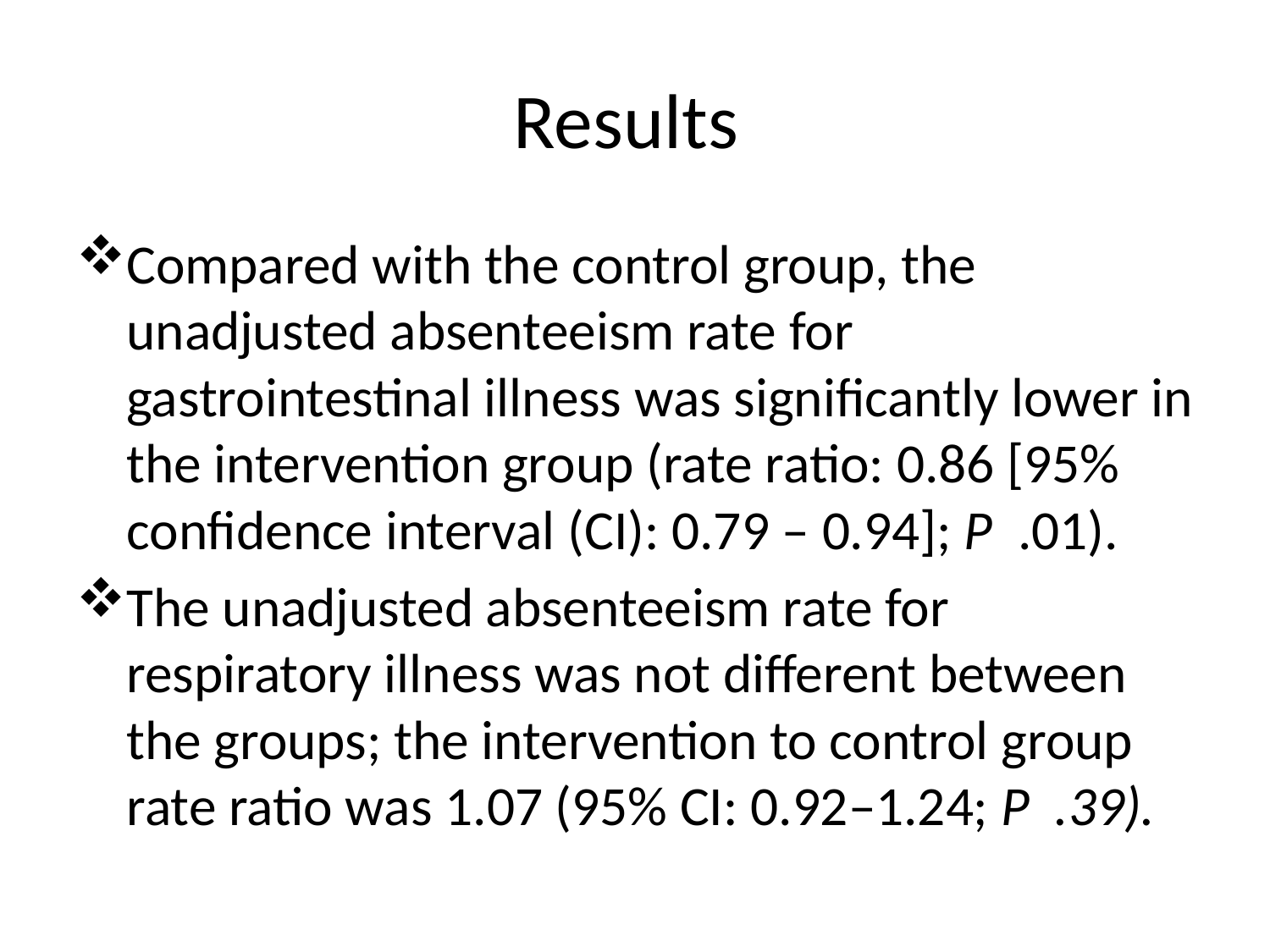

# Results
Compared with the control group, the unadjusted absenteeism rate for gastrointestinal illness was significantly lower in the intervention group (rate ratio: 0.86 [95% confidence interval (CI): 0.79 – 0.94]; P  .01).
The unadjusted absenteeism rate for respiratory illness was not different between the groups; the intervention to control group rate ratio was 1.07 (95% CI: 0.92–1.24; P  .39).